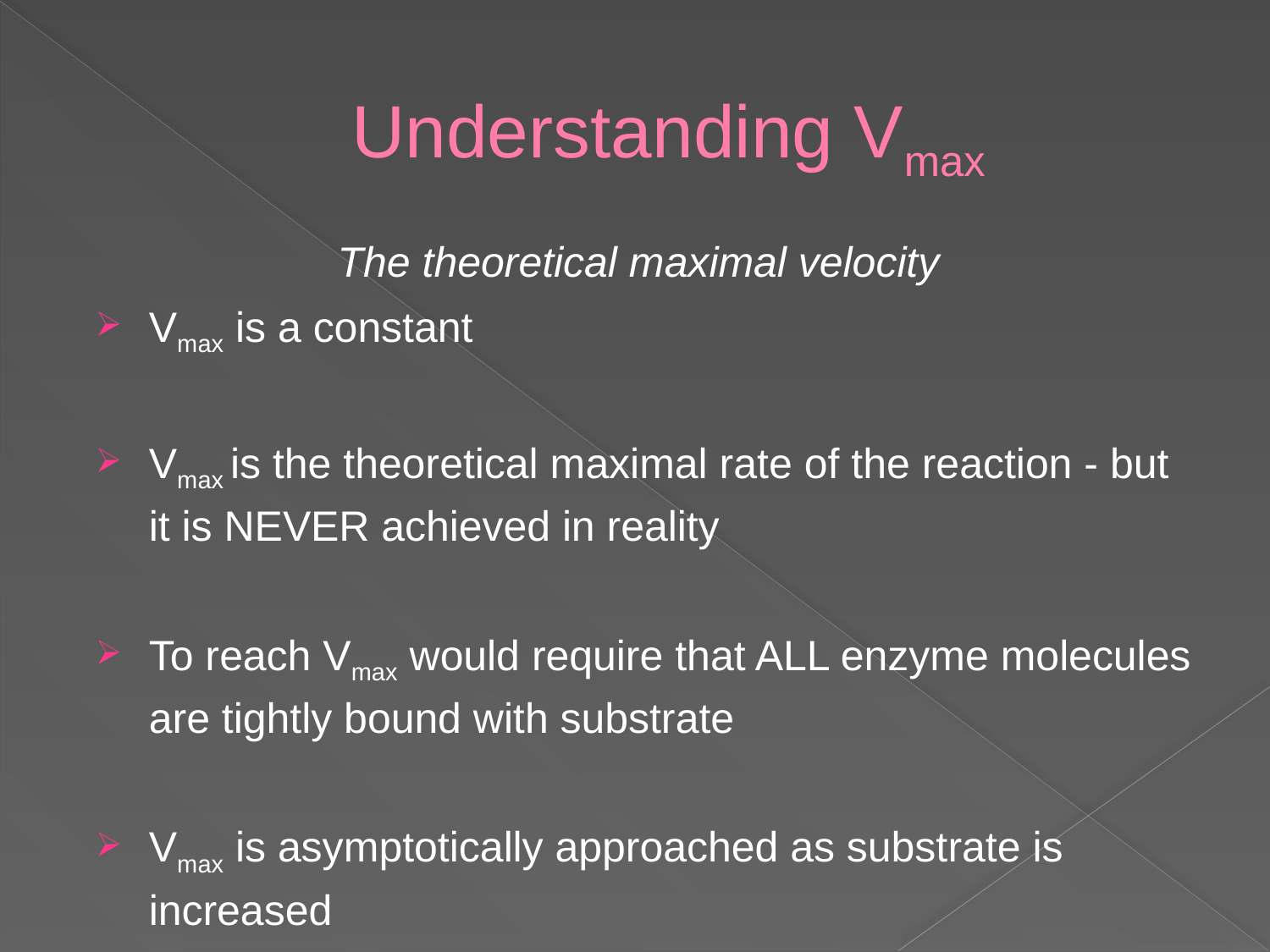

# Understanding Vmax
The theoretical maximal velocity
Vmax is a constant

Vmax is the theoretical maximal rate of the reaction - but it is NEVER achieved in reality

To reach Vmax would require that ALL enzyme molecules are tightly bound with substrate

Vmax is asymptotically approached as substrate is increased